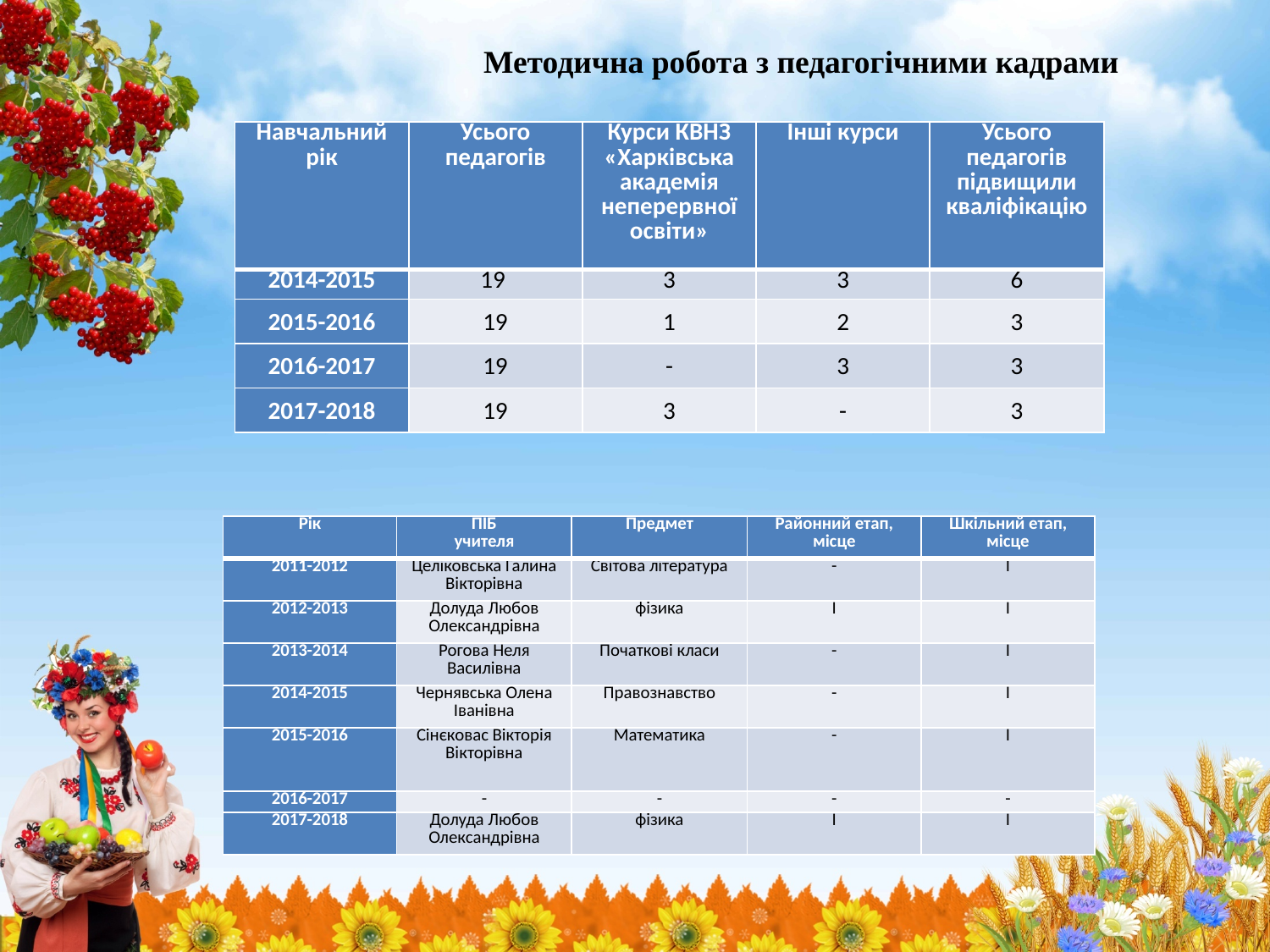

Методична робота з педагогічними кадрами
| Навчальний рік | Усього педагогів | Курси КВНЗ «Харківська академія неперервної освіти» | Інші курси | Усього педагогів підвищили кваліфікацію |
| --- | --- | --- | --- | --- |
| 2014-2015 | 19 | 3 | 3 | 6 |
| 2015-2016 | 19 | 1 | 2 | 3 |
| 2016-2017 | 19 | - | 3 | 3 |
| 2017-2018 | 19 | 3 | - | 3 |
Результати участі в конкурсі «Учитель року»
| Рік | ПІБ учителя | Предмет | Районний етап, місце | Шкільний етап, місце |
| --- | --- | --- | --- | --- |
| 2011-2012 | Целіковська Галина Вікторівна | Світова література | - | І |
| 2012-2013 | Долуда Любов Олександрівна | фізика | І | І |
| 2013-2014 | Рогова Неля Василівна | Початкові класи | - | І |
| 2014-2015 | Чернявська Олена Іванівна | Правознавство | - | І |
| 2015-2016 | Сінєковас Вікторія Вікторівна | Математика | - | І |
| 2016-2017 | - | - | - | - |
| 2017-2018 | Долуда Любов Олександрівна | фізика | І | І |